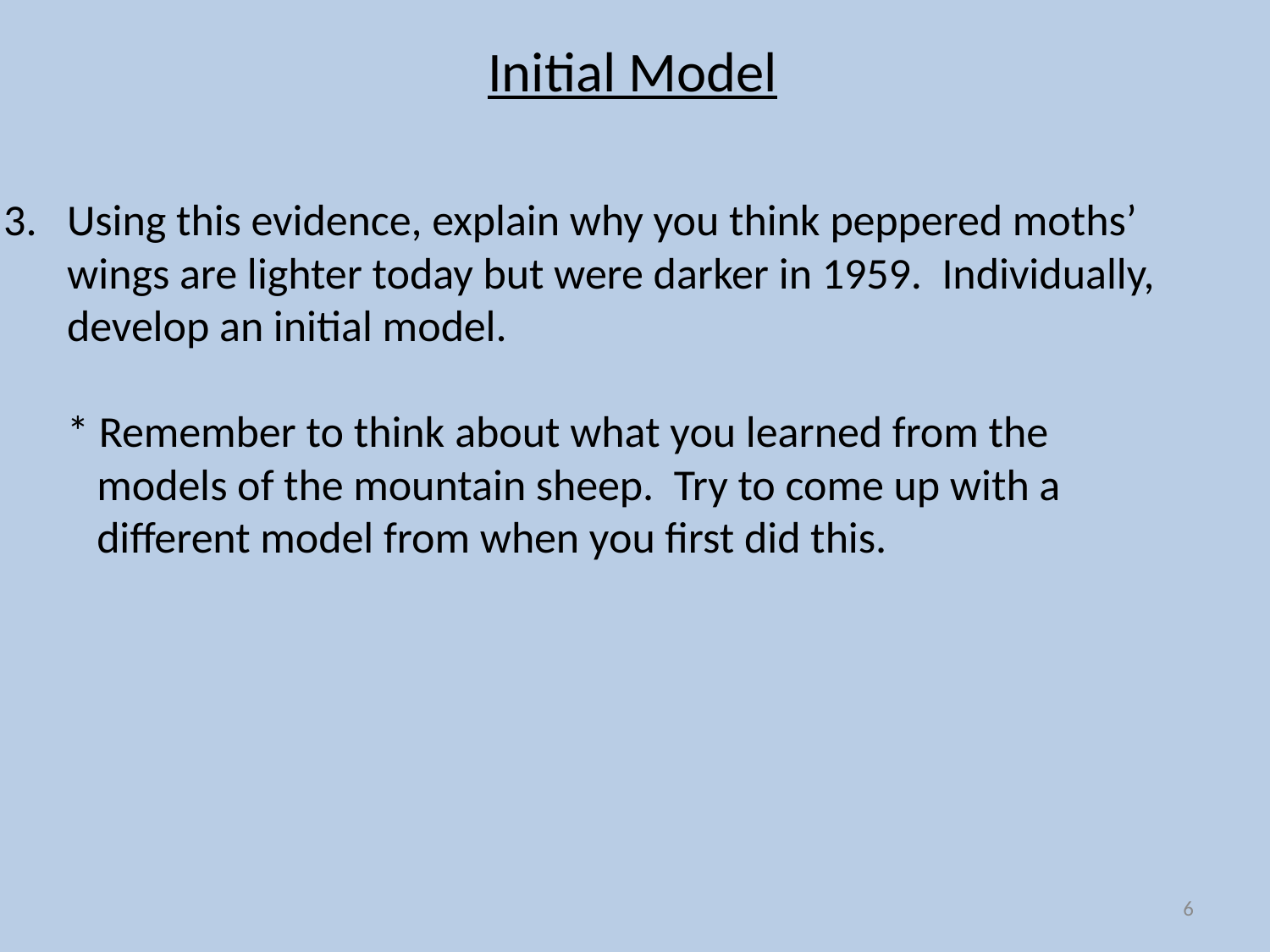

Initial Model

Using this evidence, explain why you think peppered moths’
	wings are lighter today but were darker in 1959.  Individually,
	develop an initial model.

	* Remember to think about what you learned from the
	   models of the mountain sheep.  Try to come up with a
	   different model from when you first did this.

6